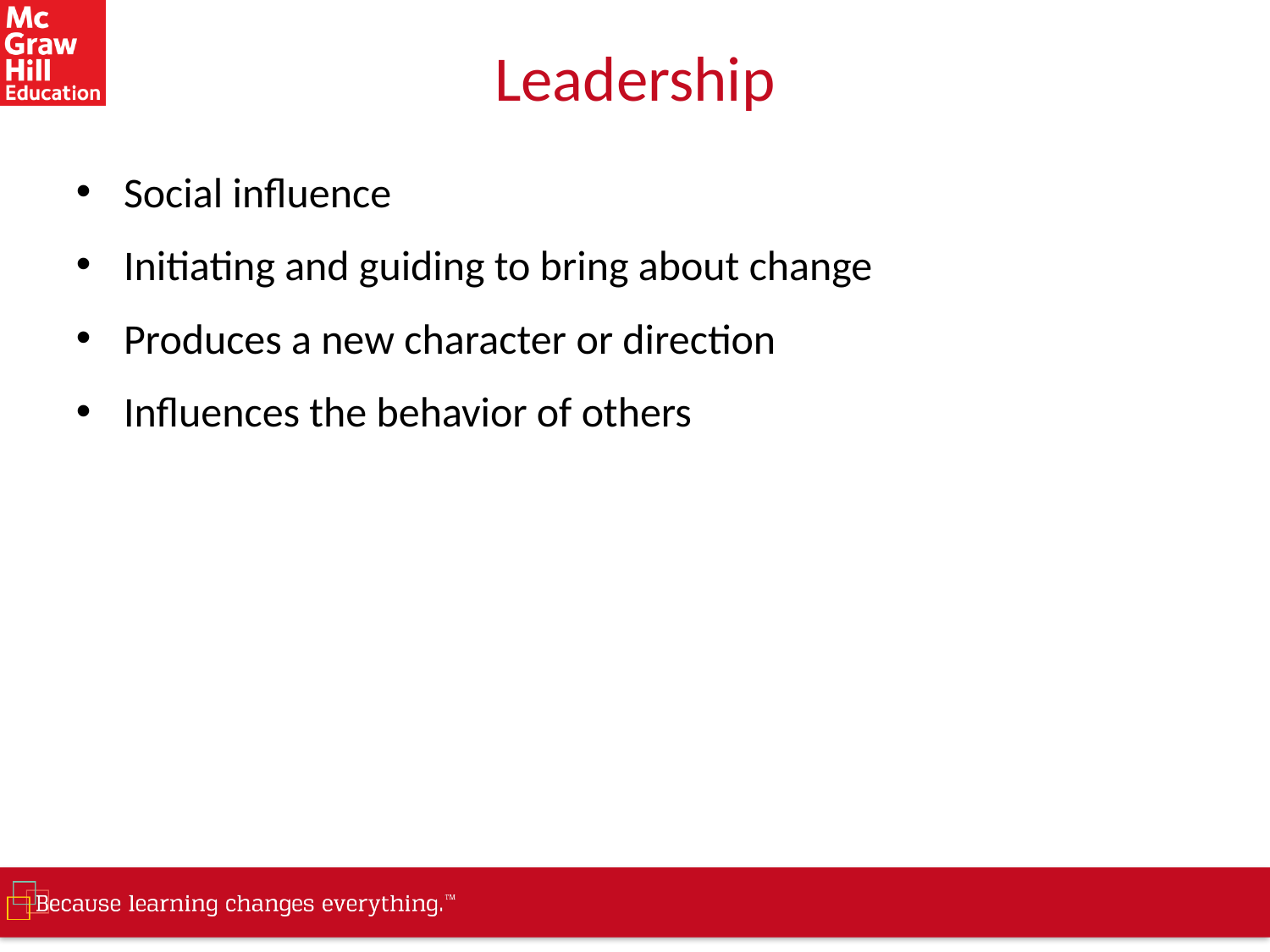

# Leadership
Social influence
Initiating and guiding to bring about change
Produces a new character or direction
Influences the behavior of others